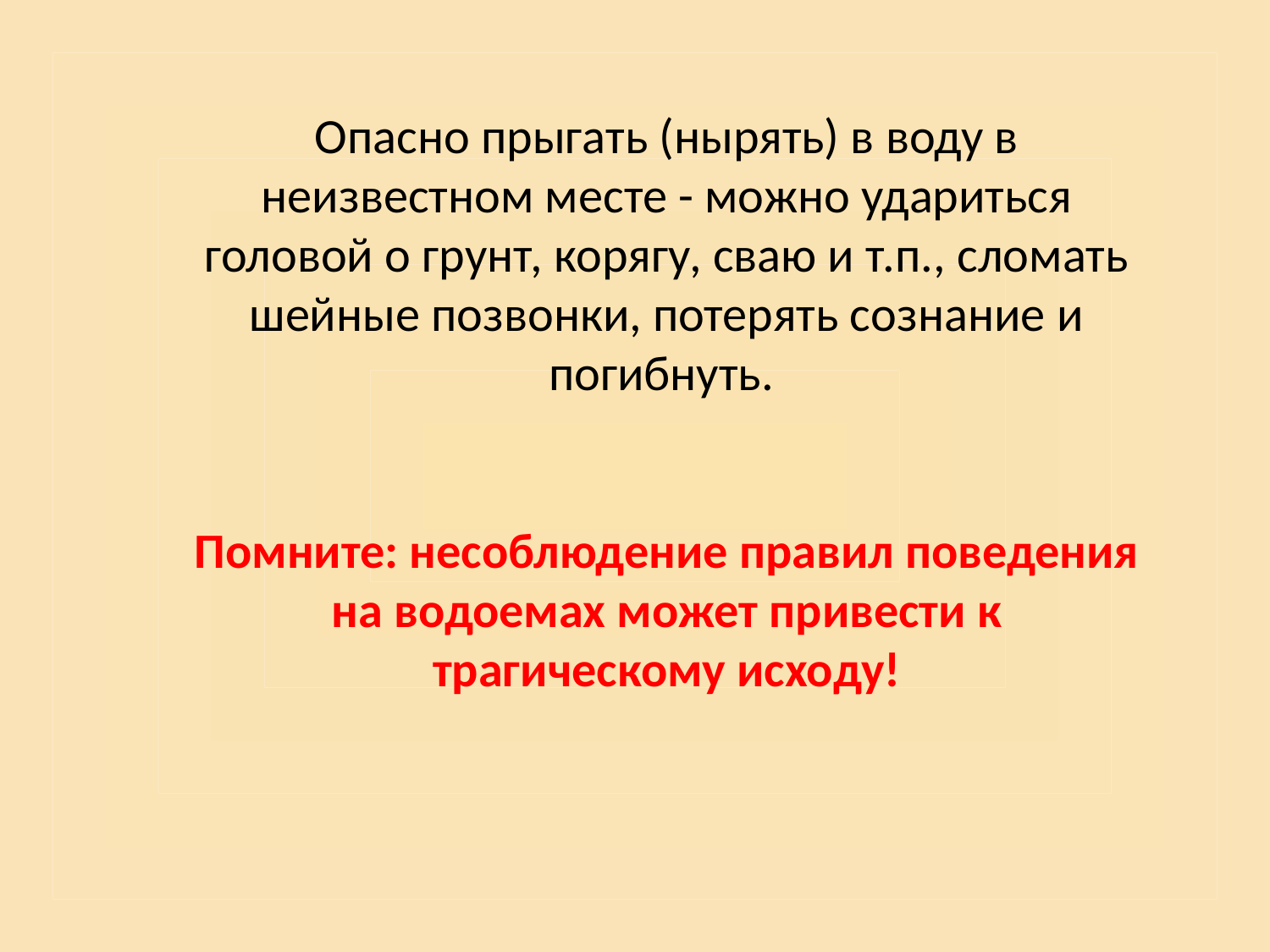

Опасно прыгать (нырять) в воду в неизвестном месте - можно удариться головой о грунт, корягу, сваю и т.п., сломать шейные позвонки, потерять сознание и погибнуть.

Помните: несоблюдение правил поведения на водоемах может привести к трагическому исходу!